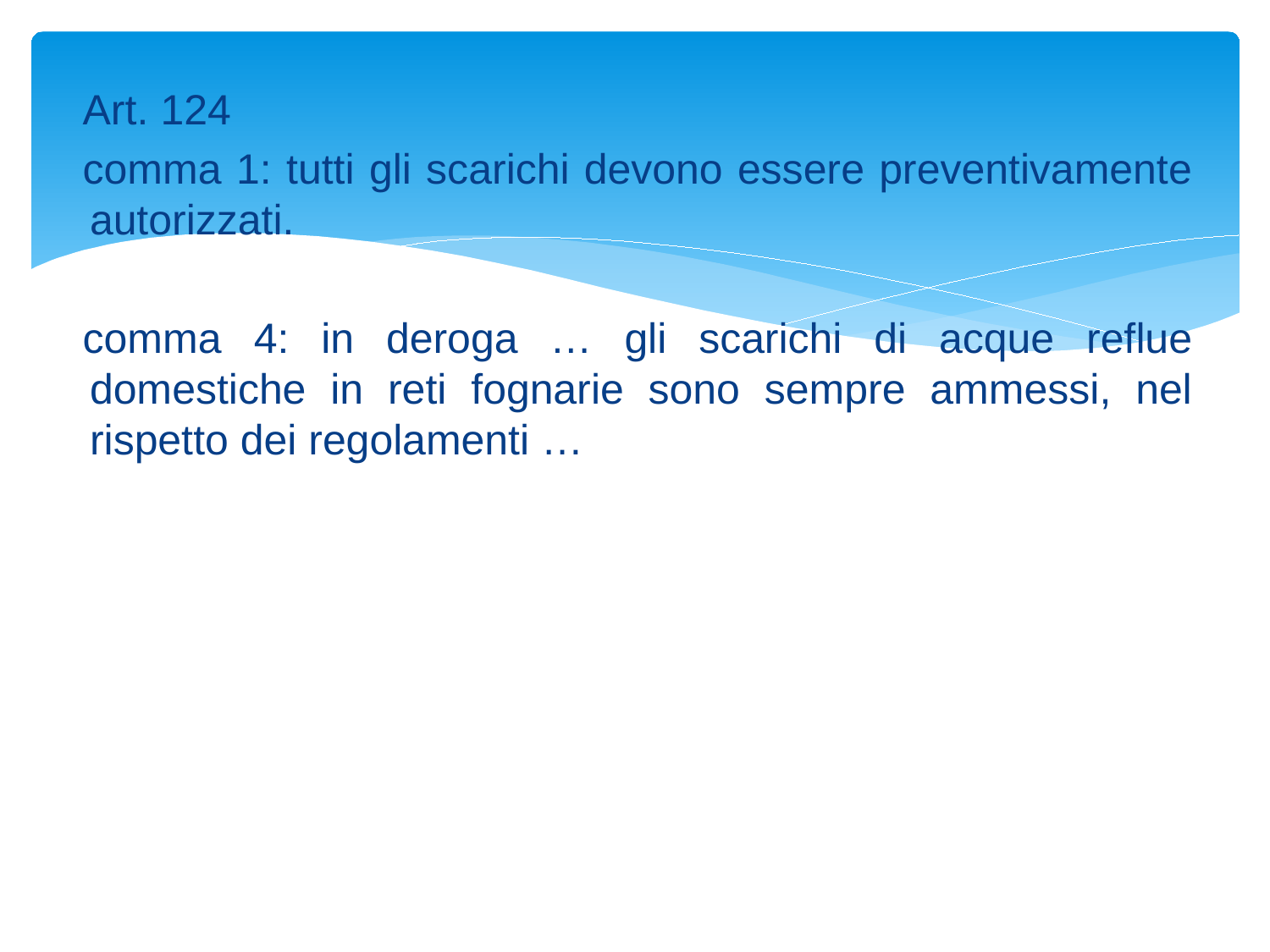

Art. 124
comma 1: tutti gli scarichi devono essere preventivamente autorizzati.

comma 4: in deroga … gli scarichi di acque reflue domestiche in reti fognarie sono sempre ammessi, nel rispetto dei regolamenti …